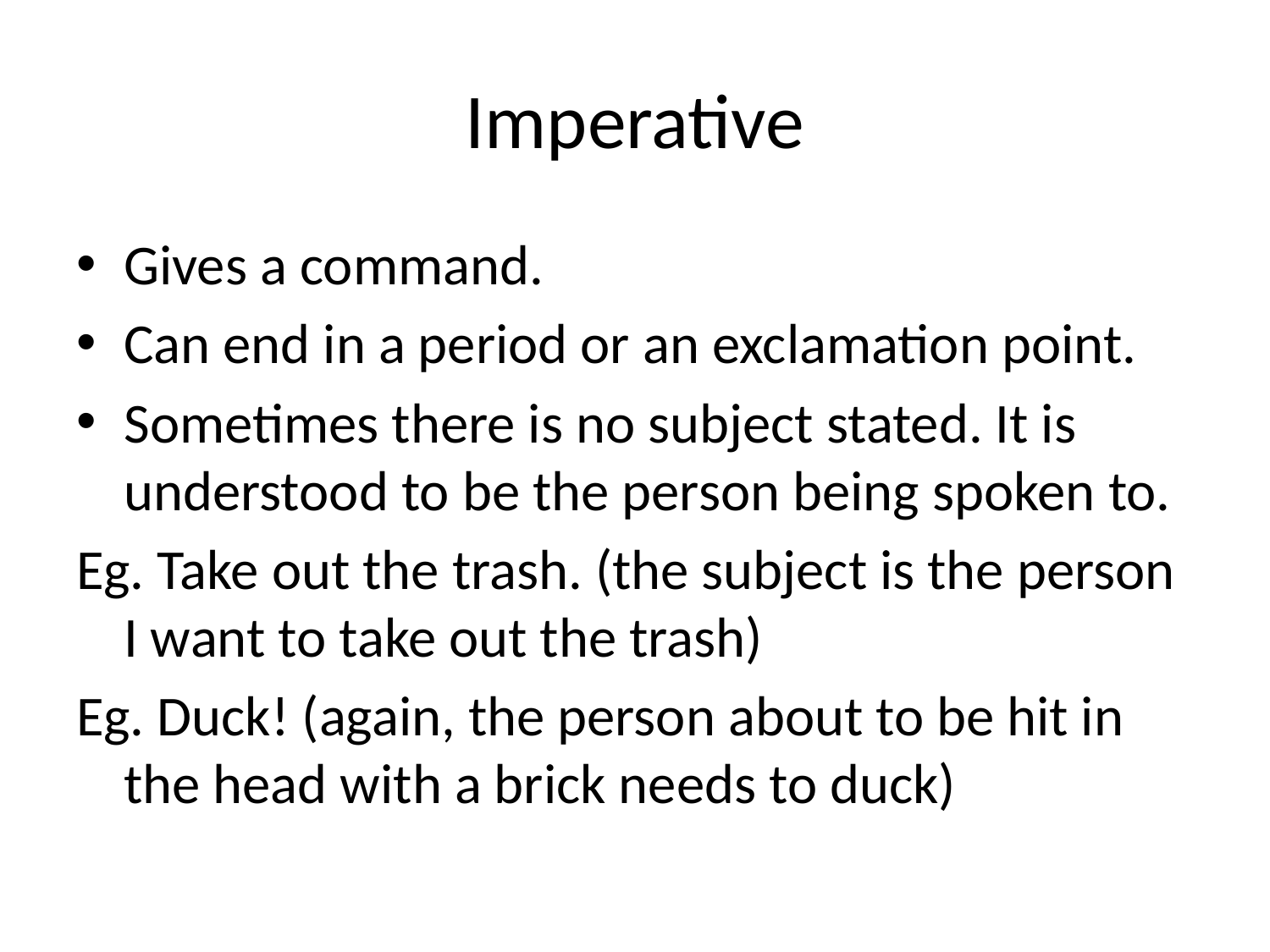

# Imperative
Gives a command.
Can end in a period or an exclamation point.
Sometimes there is no subject stated. It is understood to be the person being spoken to.
Eg. Take out the trash. (the subject is the person I want to take out the trash)
Eg. Duck! (again, the person about to be hit in the head with a brick needs to duck)